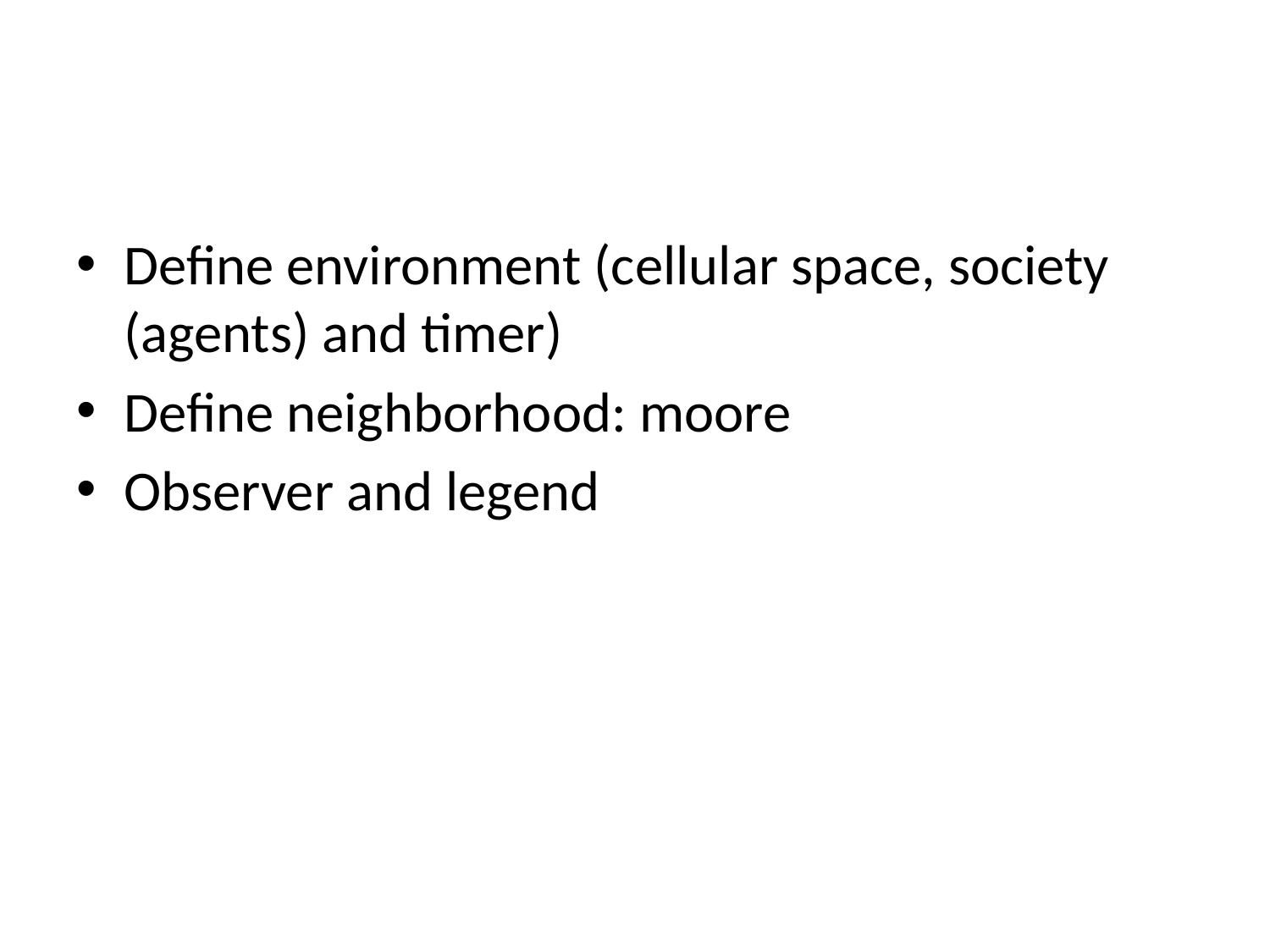

#
Define environment (cellular space, society (agents) and timer)
Define neighborhood: moore
Observer and legend